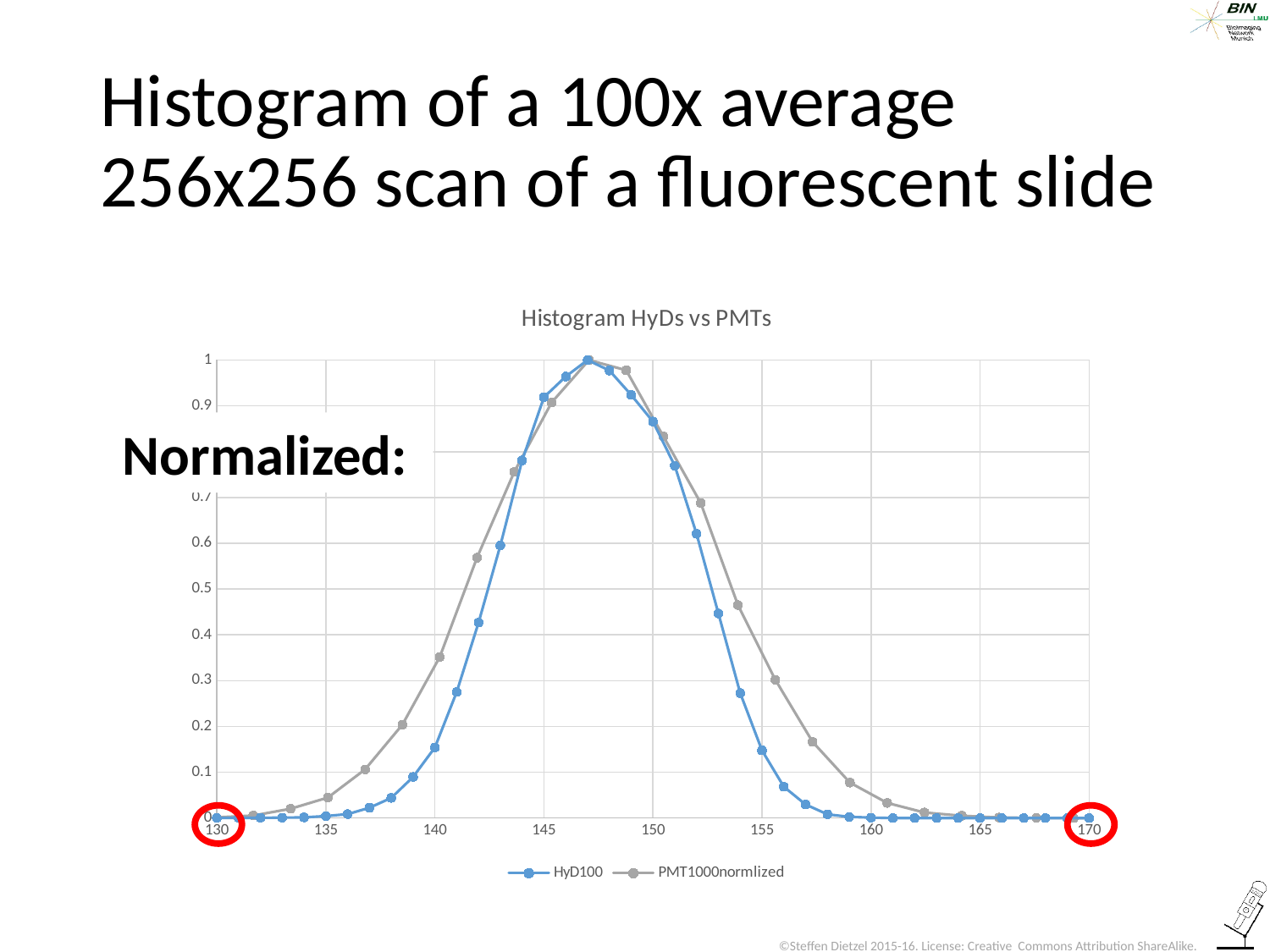

# Histogram of a 100x average 256x256 scan of a fluorescent slide

### Chart: Histogram HyDs vs PMTs

| Category | HyD100 |  |
|---|---|---|
Normalized: